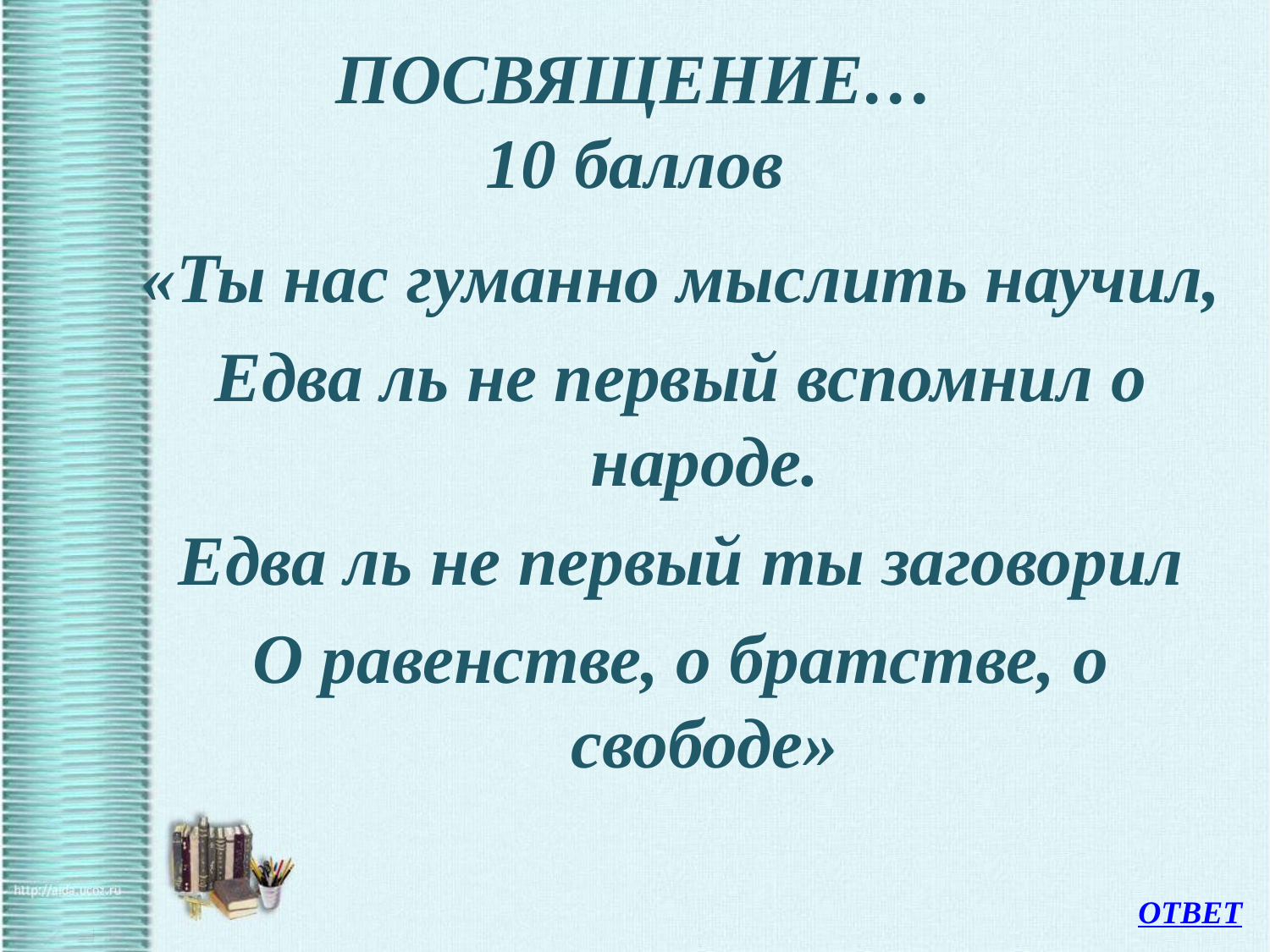

# ПОСВЯЩЕНИЕ… 10 баллов
«Ты нас гуманно мыслить научил,
Едва ль не первый вспомнил о народе.
Едва ль не первый ты заговорил
О равенстве, о братстве, о свободе»
ОТВЕТ